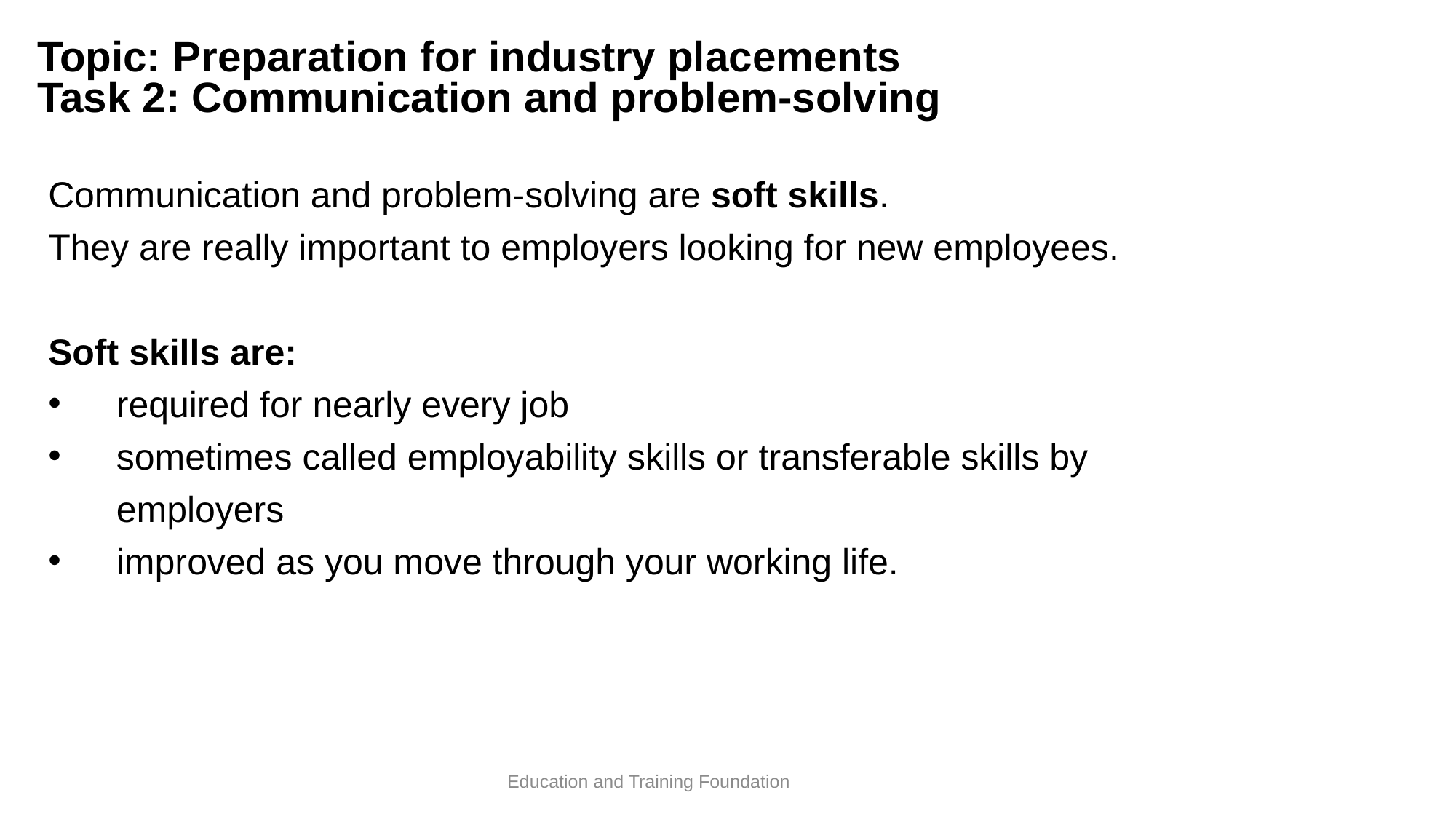

# Topic: Preparation for industry placements Task 2: Communication and problem-solving
Communication and problem-solving are soft skills.
They are really important to employers looking for new employees.

Soft skills are:
required for nearly every job
sometimes called employability skills or transferable skills by employers
improved as you move through your working life.

Education and Training Foundation